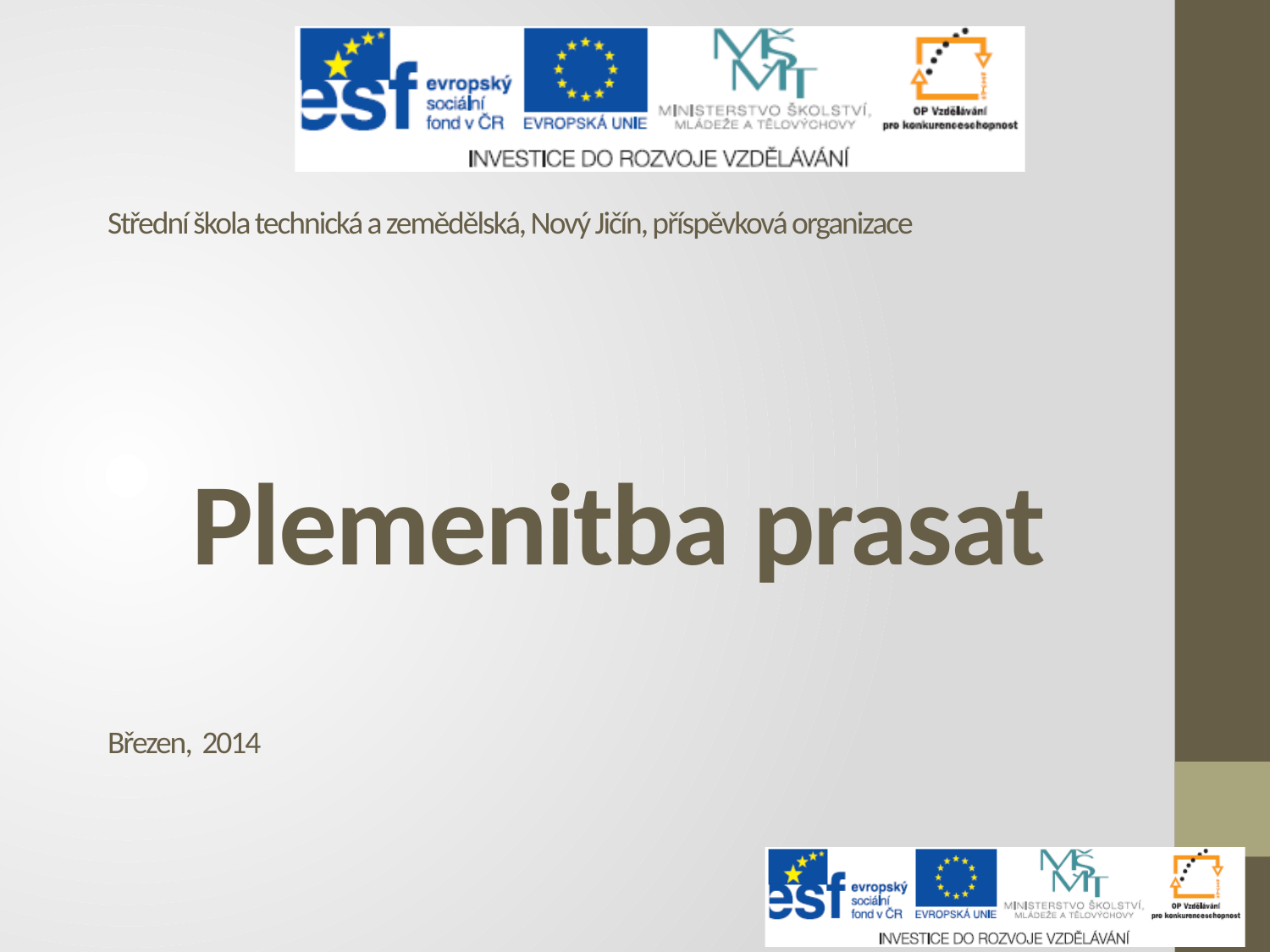

Střední škola technická a zemědělská, Nový Jičín, příspěvková organizace
# Plemenitba prasat
Březen,  2014